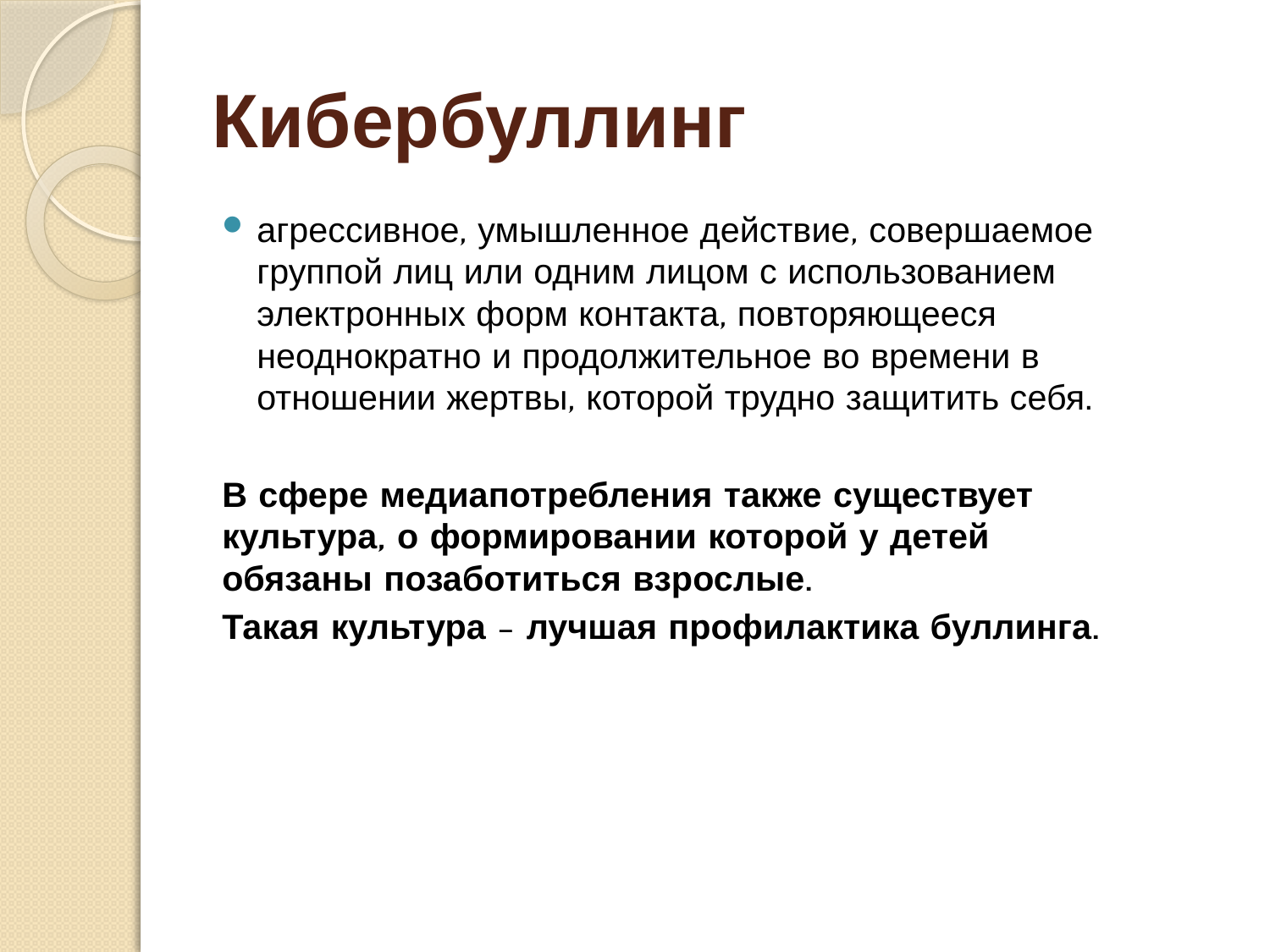

# Кибербуллинг
агрессивное, умышленное действие, совершаемое группой лиц или одним лицом с использованием электронных форм контакта, повторяющееся неоднократно и продолжительное во времени в отношении жертвы, которой трудно защитить себя.

В сфере медиапотребления также существует культура, о формировании которой у детей обязаны позаботиться взрослые.
Такая культура – лучшая профилактика буллинга.